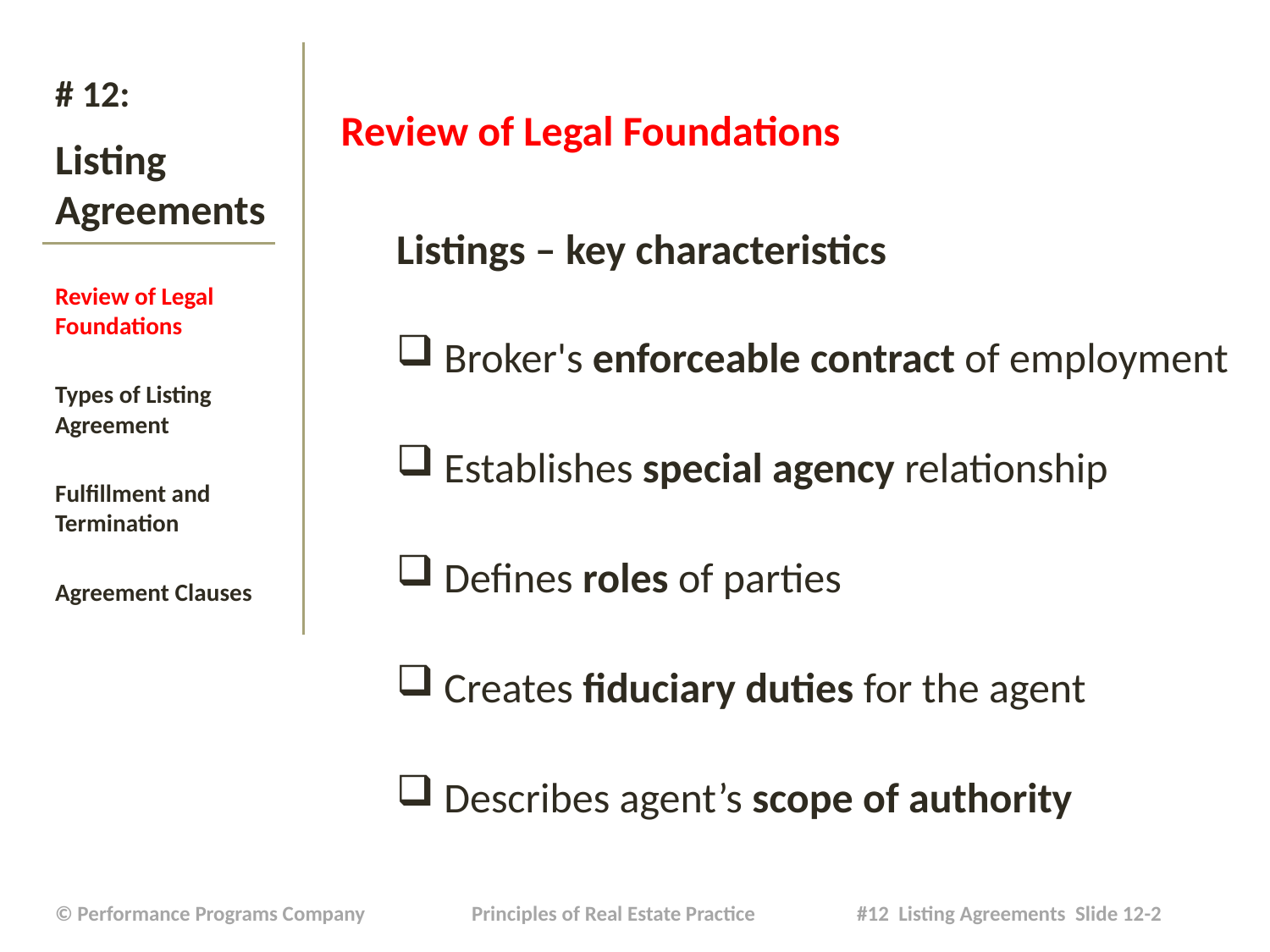

Review of Legal Foundations

Listings – key characteristics

Broker's enforceable contract of employment
Establishes special agency relationship
Defines roles of parties
Creates fiduciary duties for the agent
Describes agent’s scope of authority
# # 12: Listing Agreements

Review of Legal Foundations

Types of Listing Agreement

Fulfillment and Termination

Agreement Clauses

| © Performance Programs Company Principles of Real Estate Practice #12 Listing Agreements Slide 12-2 |
| --- |